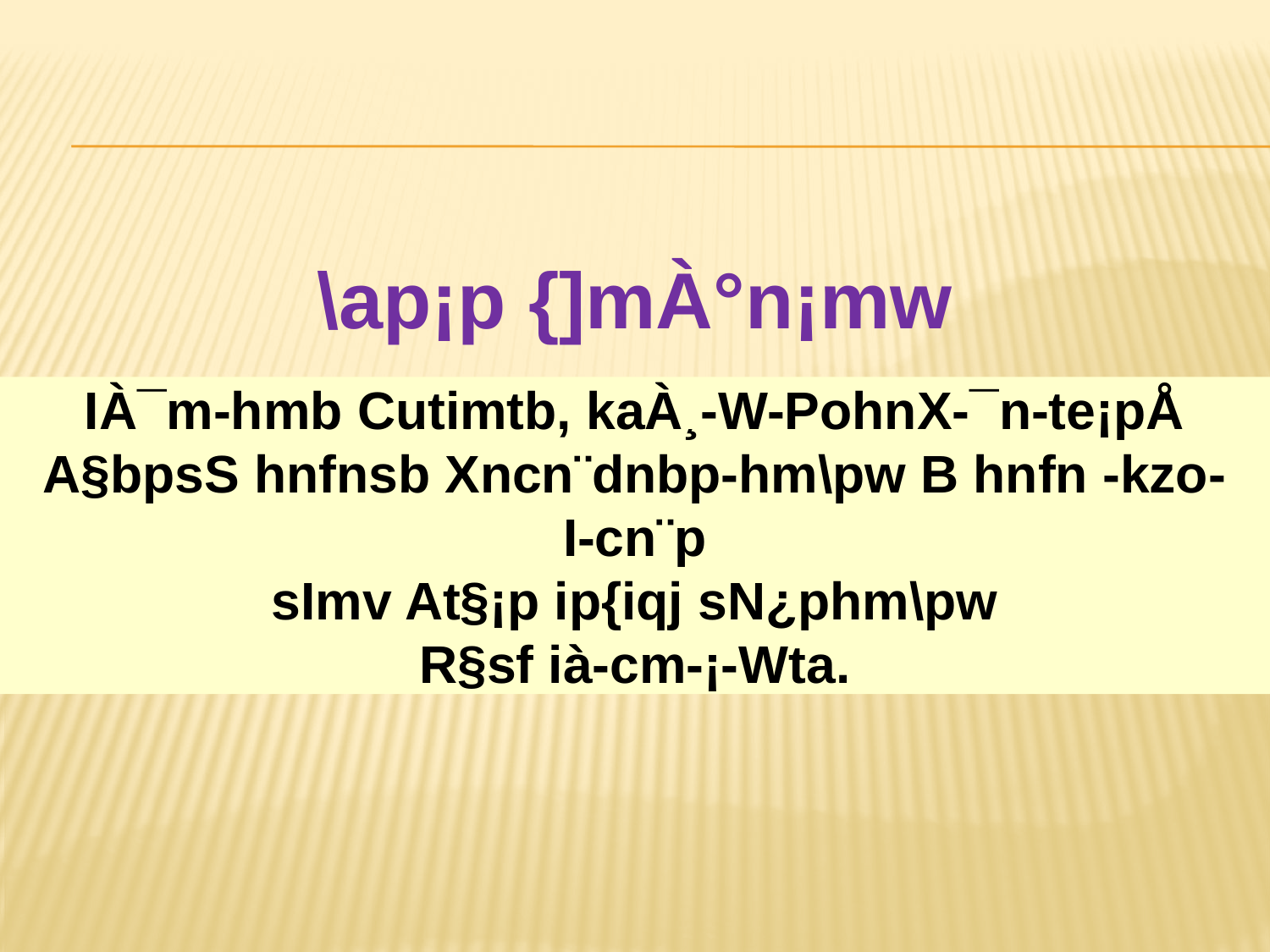

\ap¡p {]mÀ°n¡mw

IÀ¯m-hmb Cutimtb, kaÀ¸-W-PohnX-¯n-te¡pÅ A§bpsS hnfnsb Xncn¨dnbp-hm\pw B hnfn -kzo-I-cn¨p
sIm­v At§¡p ip{iqj sN¿phm\pw
R§sf ià-cm-¡-Wta.